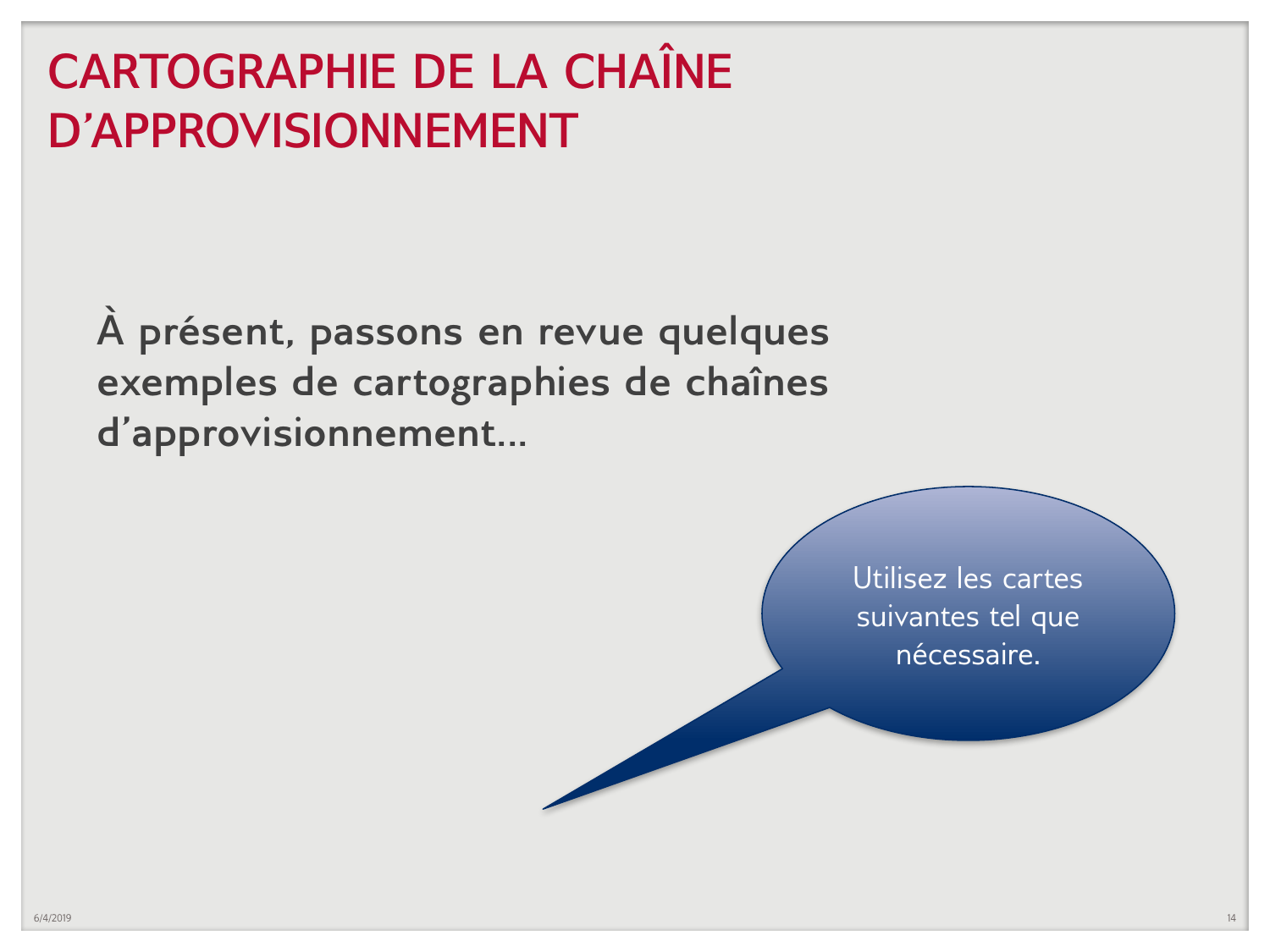

# CARTOGRAPHIE DE LA CHAÎNE D’APPROVISIONNEMENT
À présent, passons en revue quelques exemples de cartographies de chaînes d’approvisionnement...
Utilisez les cartes suivantes tel que nécessaire.
6/4/2019
14